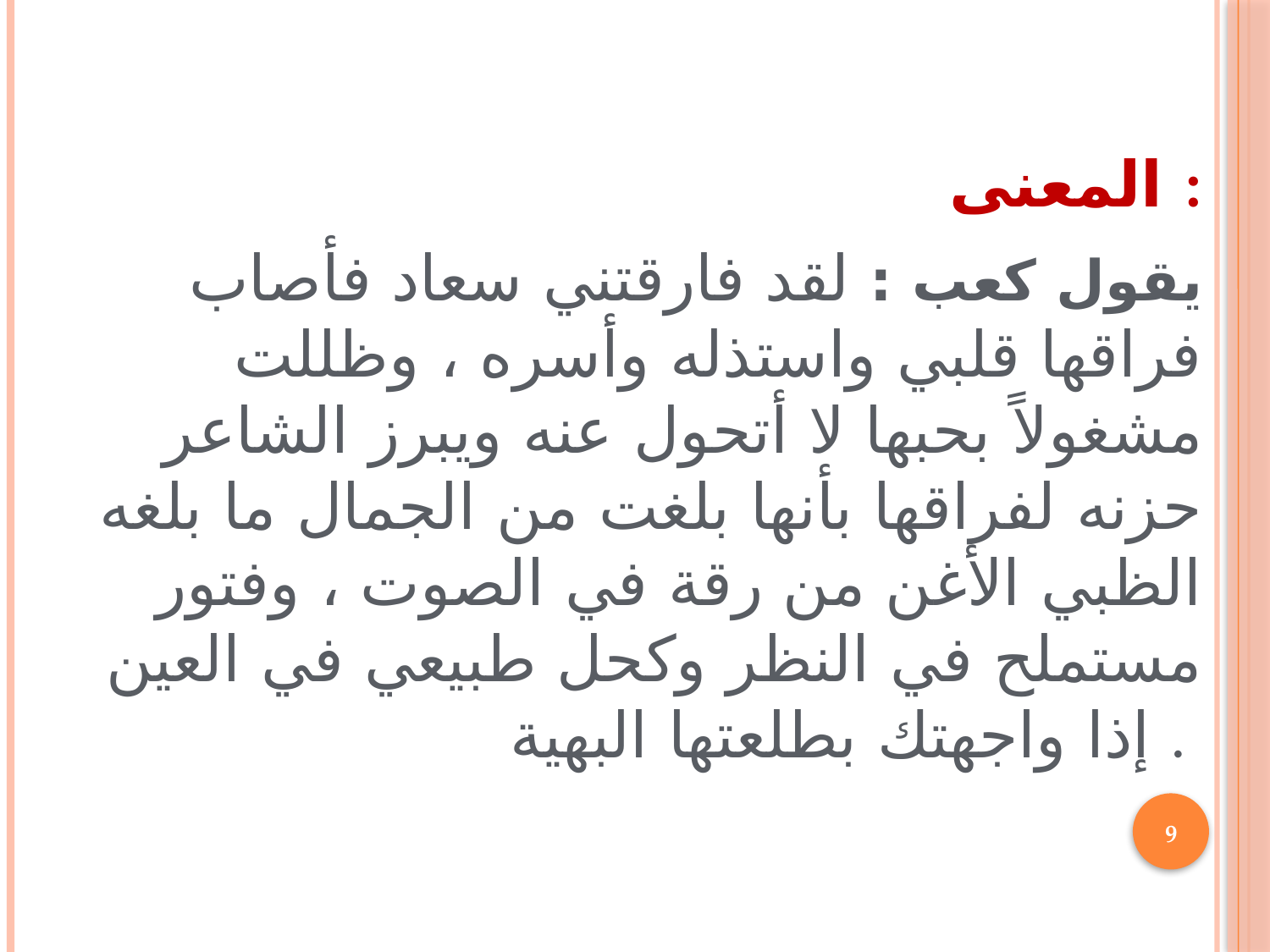

المعنى :
 يقول كعب : لقد فارقتني سعاد فأصاب فراقها قلبي واستذله وأسره ، وظللت مشغولاً بحبها لا أتحول عنه ويبرز الشاعر حزنه لفراقها بأنها بلغت من الجمال ما بلغه الظبي الأغن من رقة في الصوت ، وفتور مستملح في النظر وكحل طبيعي في العين إذا واجهتك بطلعتها البهية .

9